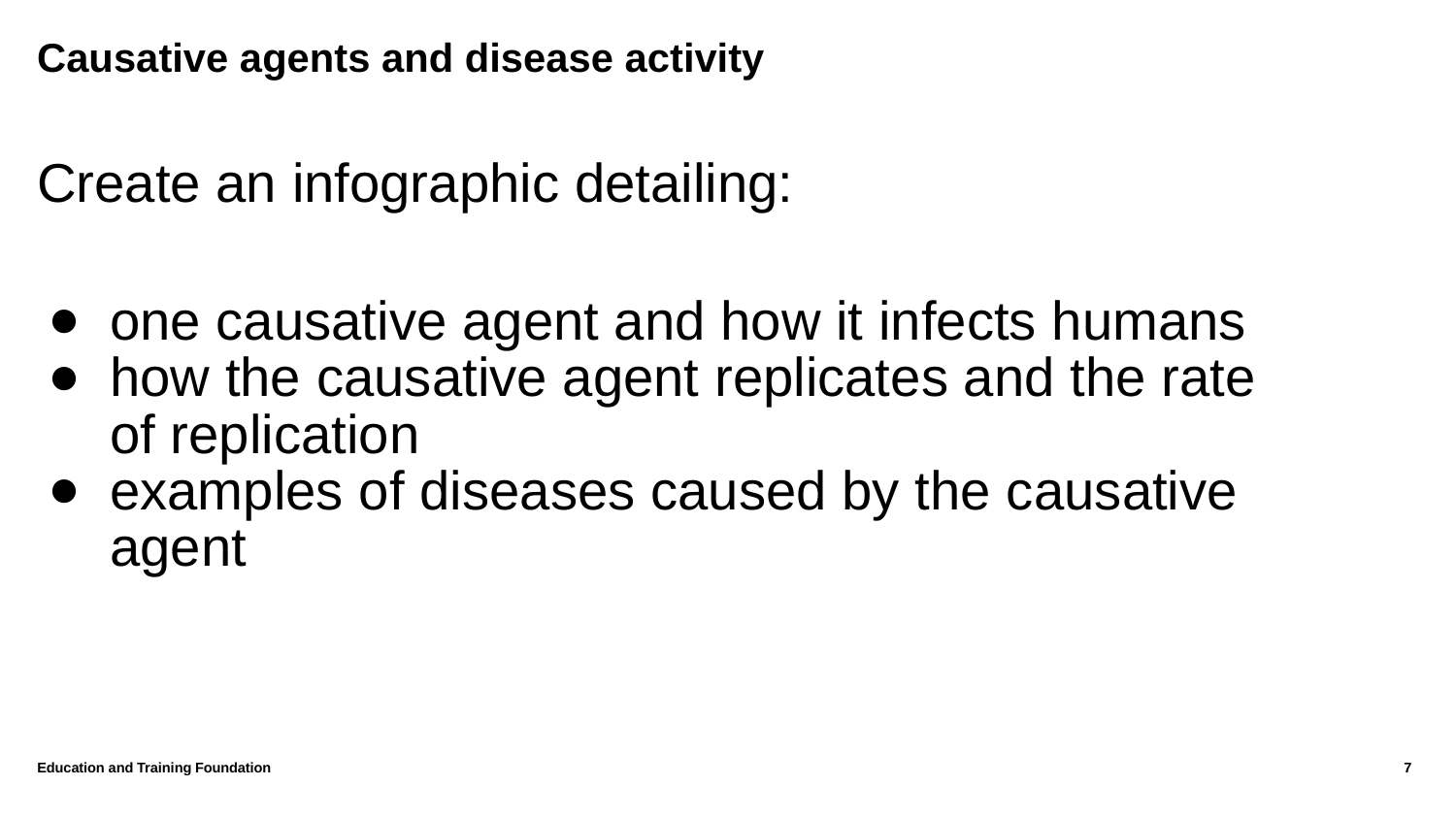

# Causative agents and disease activity
Create an infographic detailing:

one causative agent and how it infects humans
how the causative agent replicates and the rate of replication
examples of diseases caused by the causative agent

Education and Training Foundation
7